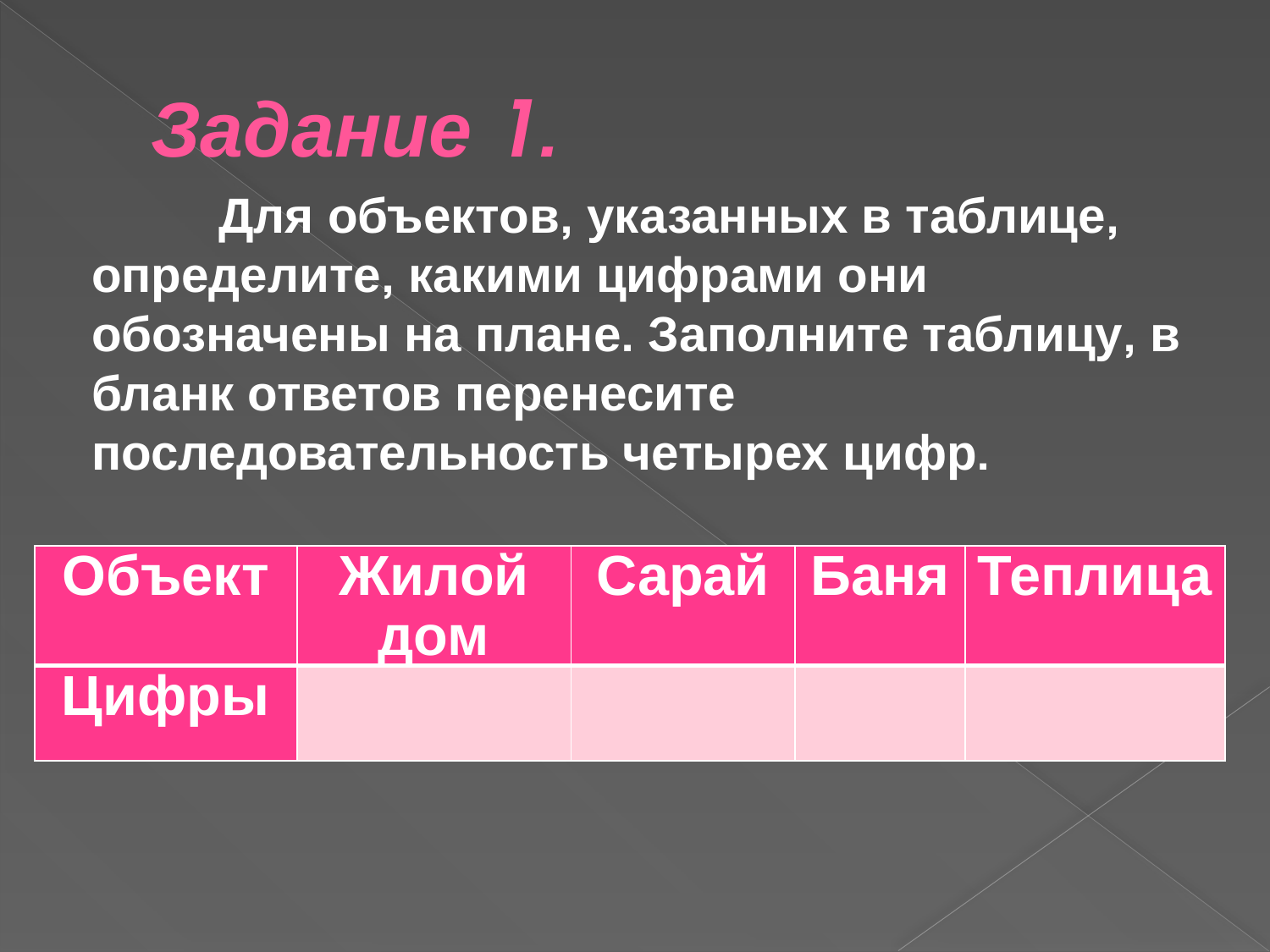

# Задание 1.
	Для объектов, указанных в таблице, определите, какими цифрами они обозначены на плане. Заполните таблицу, в бланк ответов перенесите последовательность четырех цифр.
| Объект | Жилой дом | Сарай | Баня | Теплица |
| --- | --- | --- | --- | --- |
| Цифры |  |  |  |  |